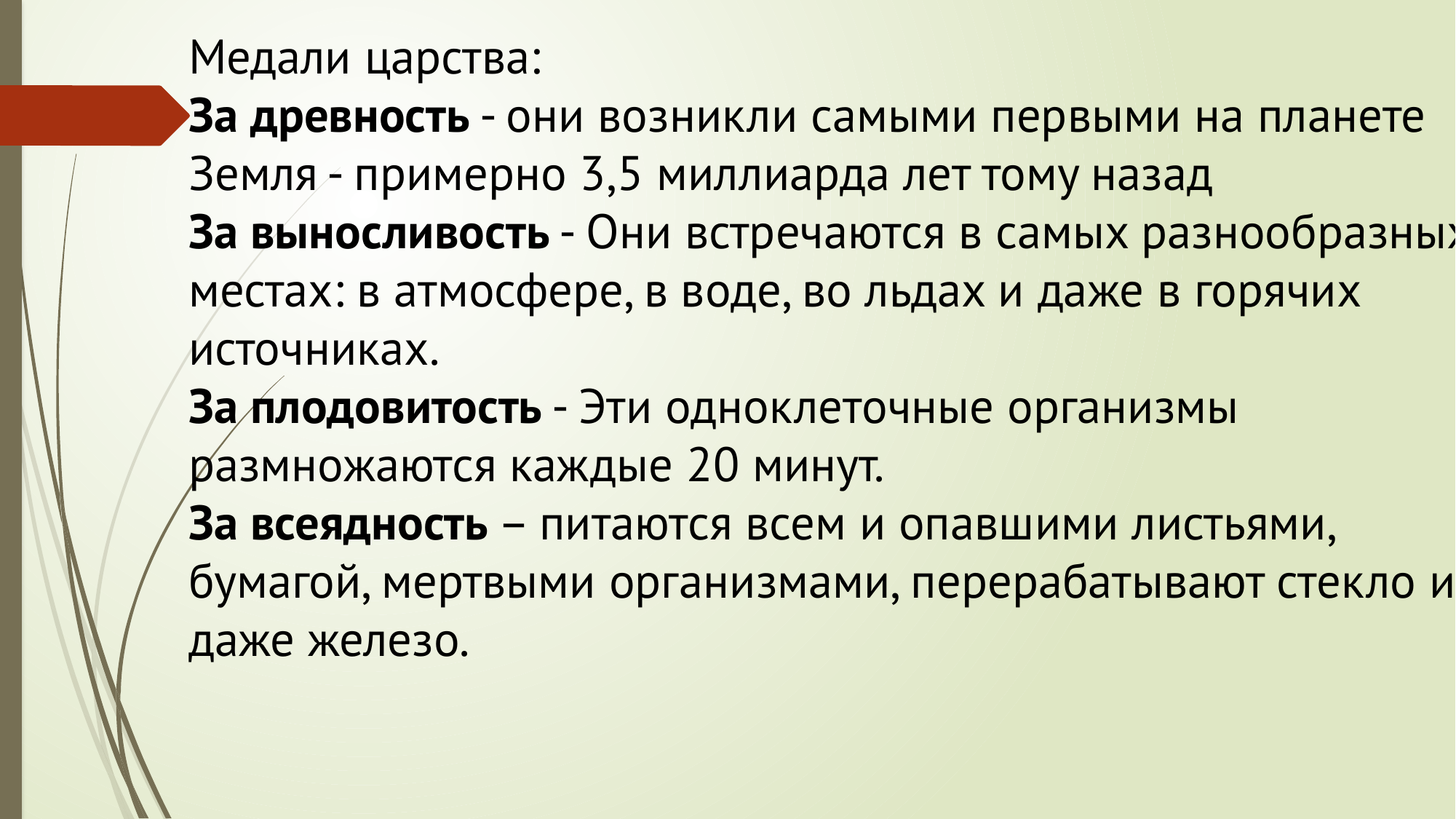

Медали царства:
За древность - они возникли самыми первыми на планете Земля - примерно 3,5 миллиарда лет тому назад
За выносливость - Они встречаются в самых разнообразных местах: в атмосфере, в воде, во льдах и даже в горячих источниках.
За плодовитость - Эти одноклеточные организмы размножаются каждые 20 минут.
За всеядность – питаются всем и опавшими листьями, бумагой, мертвыми организмами, перерабатывают стекло и даже железо.